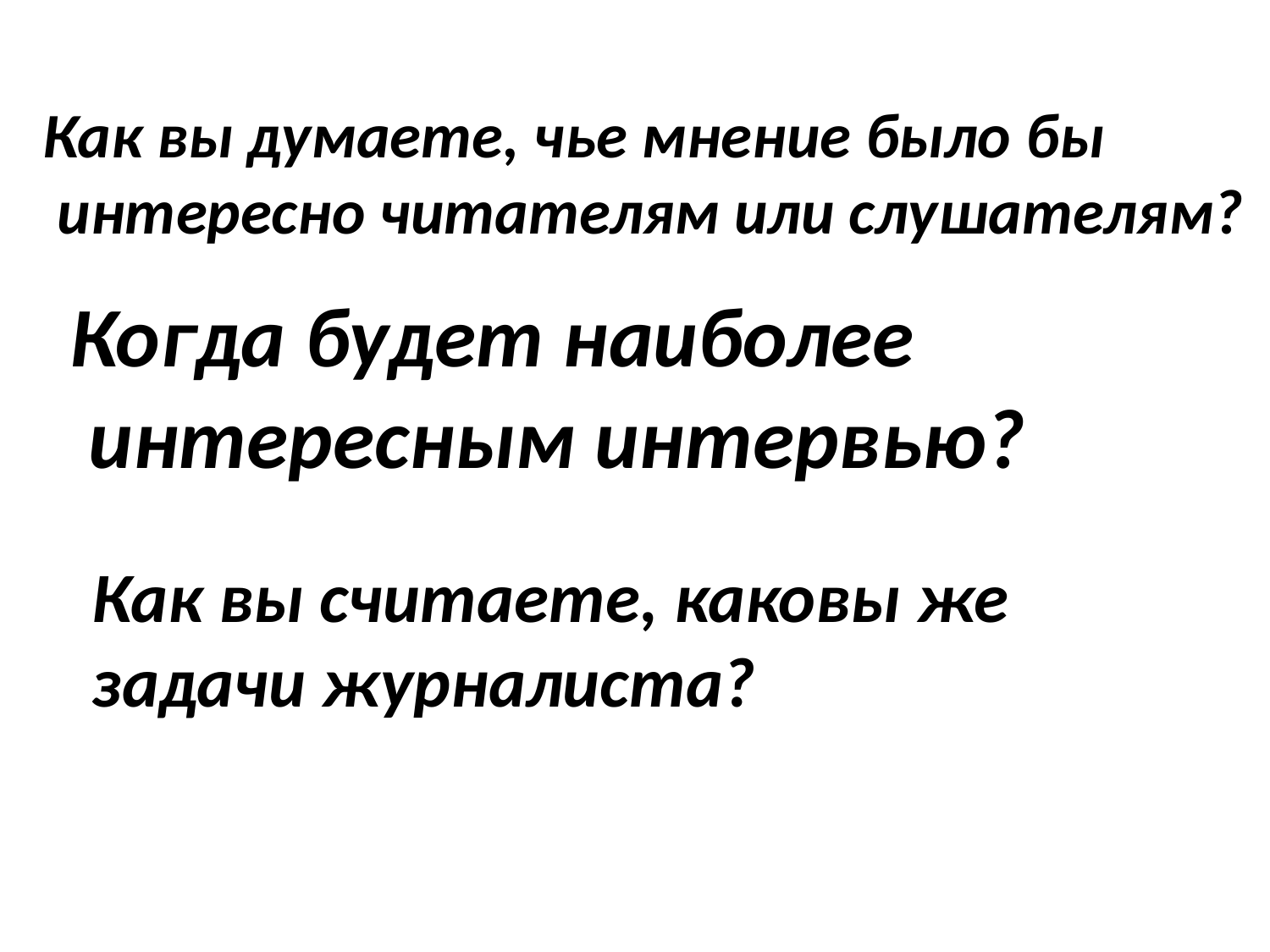

Как вы думаете, чье мнение было бы
 интересно читателям или слушателям?
Когда будет наиболее
 интересным интервью?
Как вы считаете, каковы же
задачи журналиста?